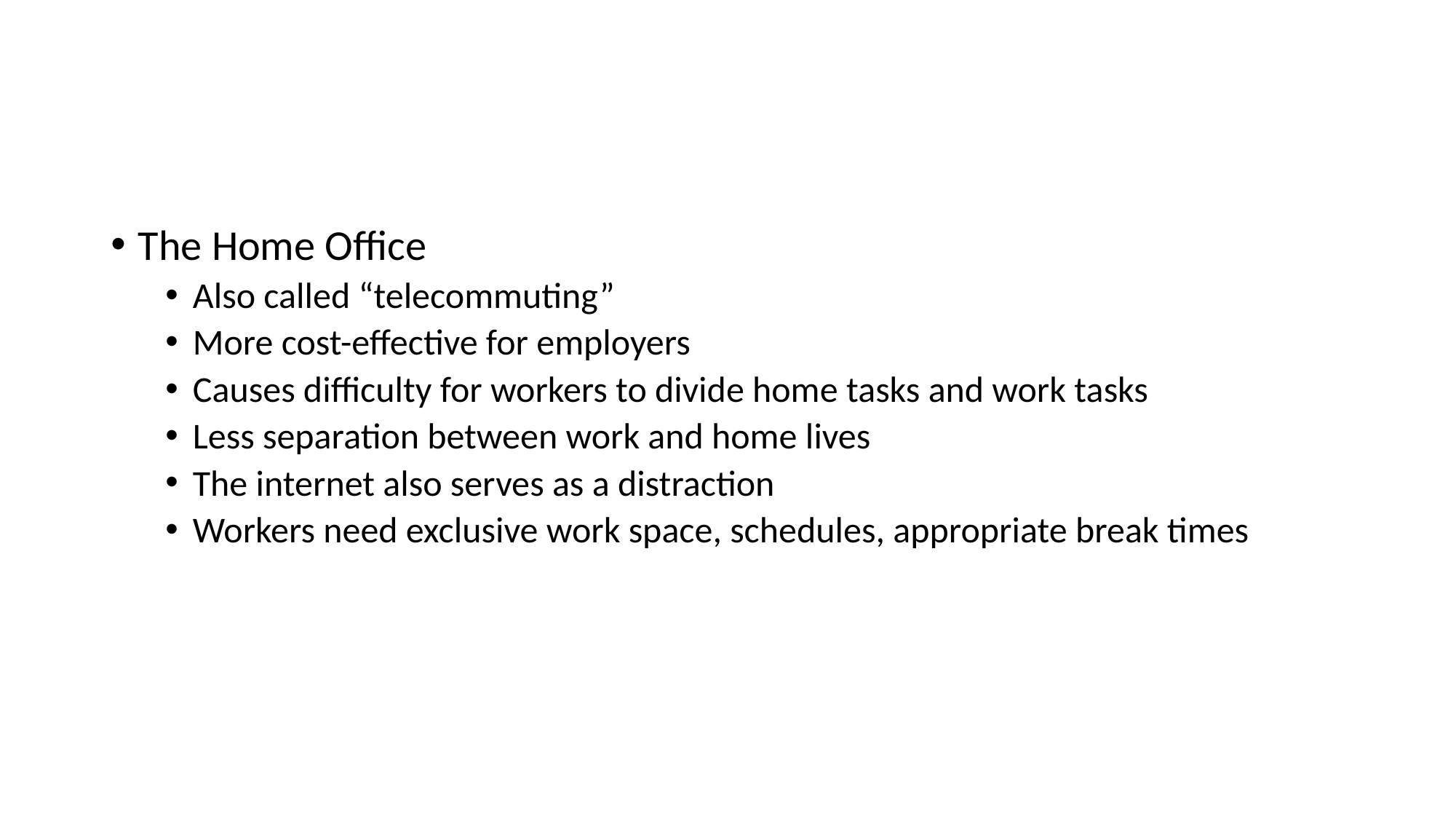

#
The Home Office
Also called “telecommuting”
More cost-effective for employers
Causes difficulty for workers to divide home tasks and work tasks
Less separation between work and home lives
The internet also serves as a distraction
Workers need exclusive work space, schedules, appropriate break times